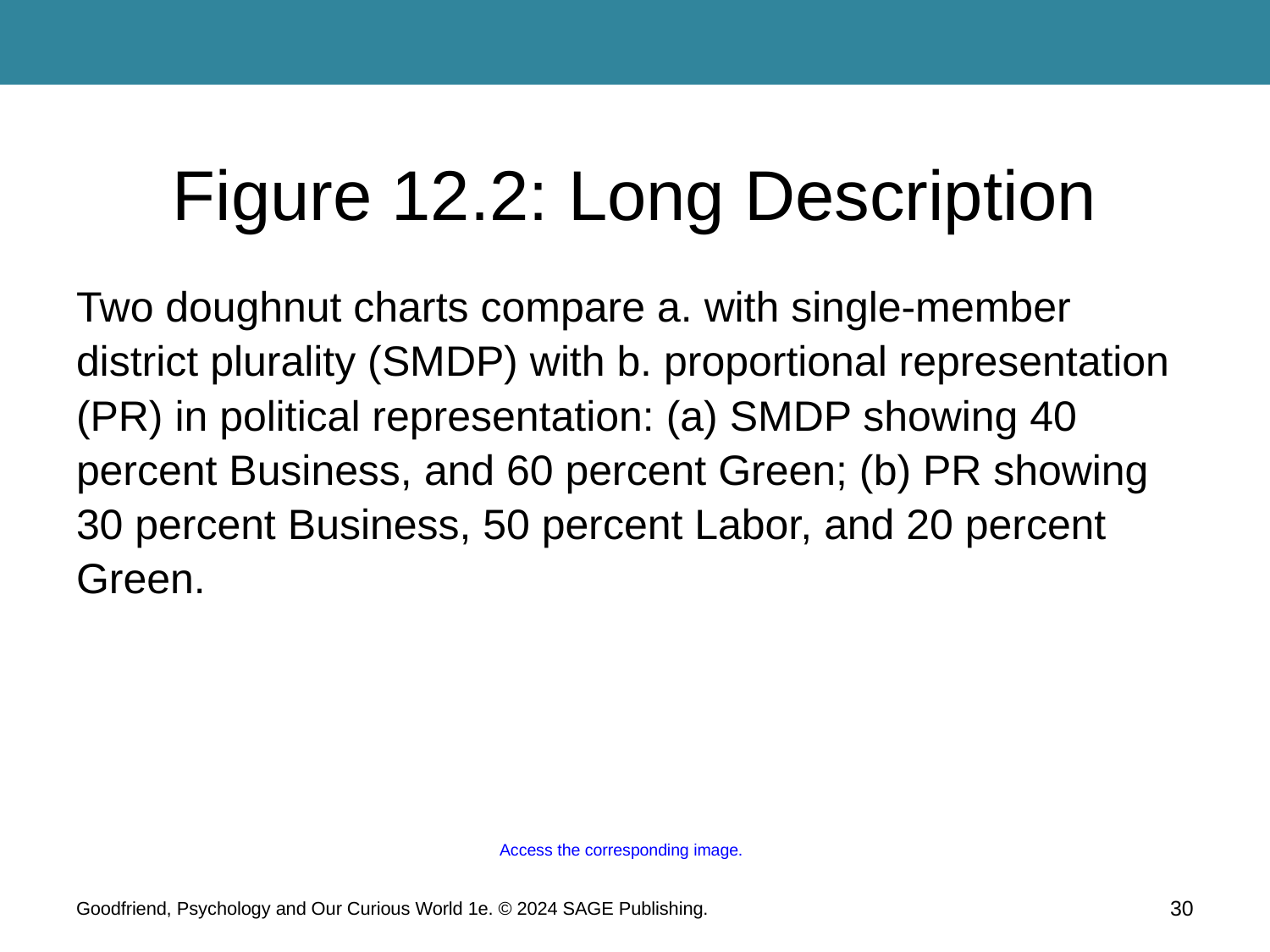

# Figure 12.2: Long Description
Two doughnut charts compare a. with single-member district plurality (SMDP) with b. proportional representation (PR) in political representation: (a) SMDP showing 40 percent Business, and 60 percent Green; (b) PR showing 30 percent Business, 50 percent Labor, and 20 percent Green.
Access the corresponding image.
30
Goodfriend, Psychology and Our Curious World 1e. © 2024 SAGE Publishing.